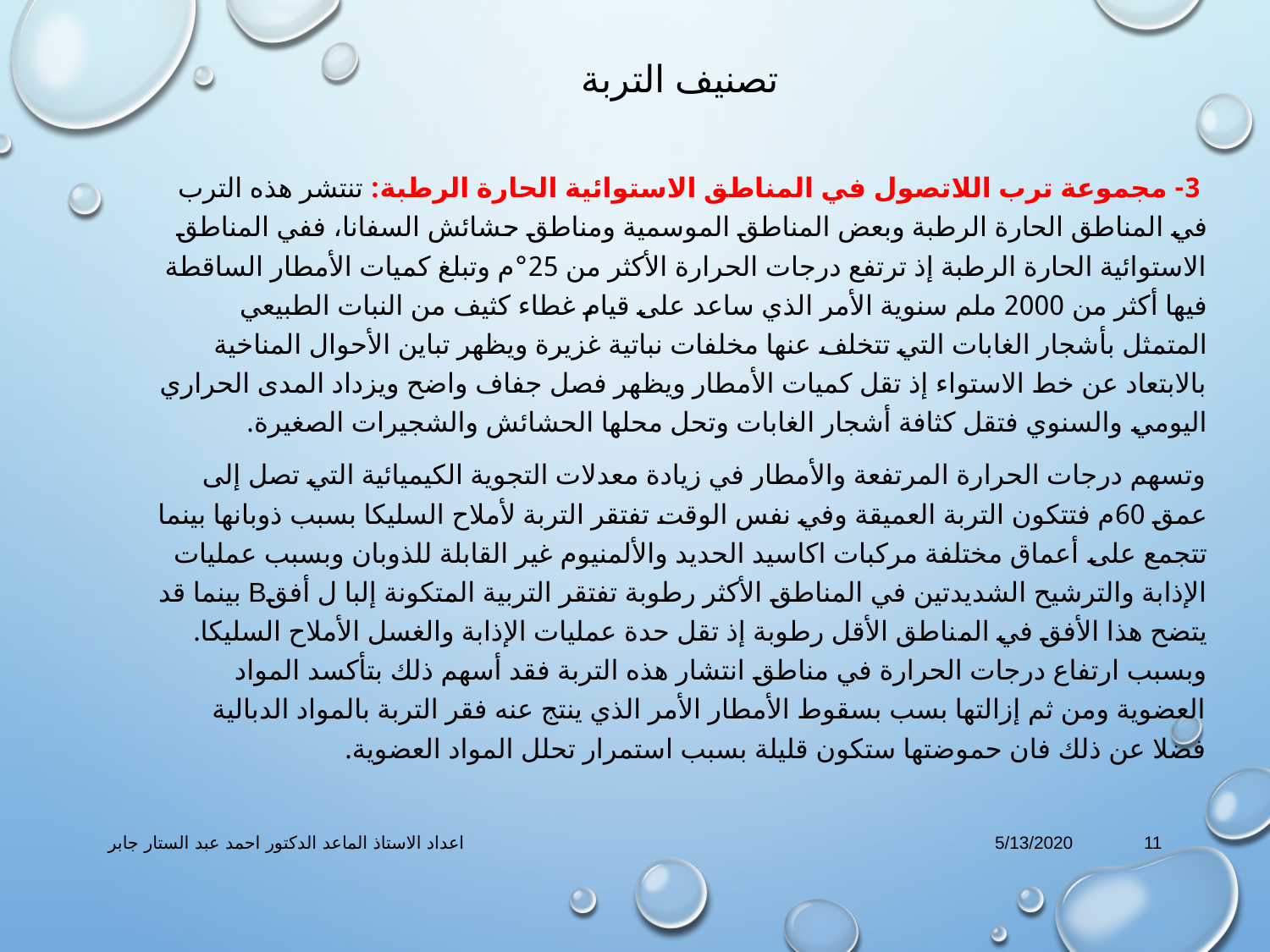

# تصنيف التربة
 3- مجموعة ترب اللاتصول في المناطق الاستوائية الحارة الرطبة: تنتشر هذه الترب في المناطق الحارة الرطبة وبعض المناطق الموسمية ومناطق حشائش السفانا، ففي المناطق الاستوائية الحارة الرطبة إذ ترتفع درجات الحرارة الأكثر من 25°م وتبلغ كميات الأمطار الساقطة فيها أكثر من 2000 ملم سنوية الأمر الذي ساعد على قيام غطاء كثيف من النبات الطبيعي المتمثل بأشجار الغابات التي تتخلف عنها مخلفات نباتية غزيرة ويظهر تباين الأحوال المناخية بالابتعاد عن خط الاستواء إذ تقل كميات الأمطار ويظهر فصل جفاف واضح ويزداد المدى الحراري اليومي والسنوي فتقل كثافة أشجار الغابات وتحل محلها الحشائش والشجيرات الصغيرة.
وتسهم درجات الحرارة المرتفعة والأمطار في زيادة معدلات التجوية الكيميائية التي تصل إلى عمق 60م فتتكون التربة العميقة وفي نفس الوقت تفتقر التربة لأملاح السليكا بسبب ذوبانها بينما تتجمع على أعماق مختلفة مركبات اكاسيد الحديد والألمنيوم غير القابلة للذوبان وبسبب عمليات الإذابة والترشيح الشديدتين في المناطق الأكثر رطوبة تفتقر التربية المتكونة إلبا ل أفقB بينما قد يتضح هذا الأفق في المناطق الأقل رطوبة إذ تقل حدة عمليات الإذابة والغسل الأملاح السليكا. وبسبب ارتفاع درجات الحرارة في مناطق انتشار هذه التربة فقد أسهم ذلك بتأكسد المواد العضوية ومن ثم إزالتها بسب بسقوط الأمطار الأمر الذي ينتج عنه فقر التربة بالمواد الدبالية فضلا عن ذلك فان حموضتها ستكون قليلة بسبب استمرار تحلل المواد العضوية.

اعداد الاستاذ الماعد الدكتور احمد عبد الستار جابر
5/13/2020
11